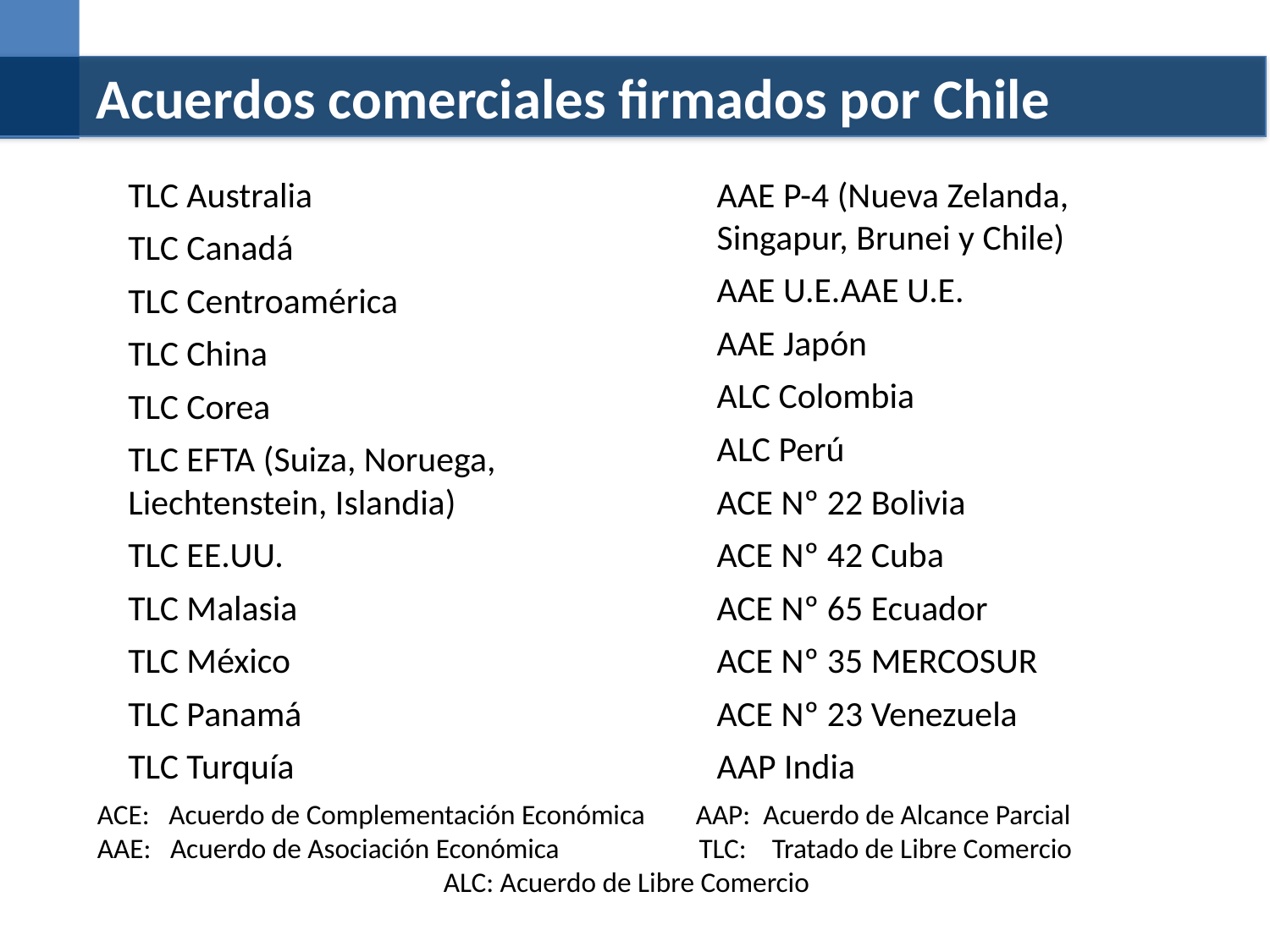

Acuerdos comerciales firmados por Chile
TLC Australia
TLC Canadá
TLC Centroamérica
TLC China
TLC Corea
TLC EFTA (Suiza, Noruega,   	Liechtenstein, Islandia)
TLC EE.UU.
TLC Malasia
TLC México
TLC Panamá
TLC Turquía
AAE P-4 (Nueva Zelanda,       Singapur, Brunei y Chile)
AAE U.E.AAE U.E.
AAE Japón
ALC Colombia
ALC Perú
ACE Nº 22 Bolivia
ACE Nº 42 Cuba
ACE Nº 65 Ecuador
ACE Nº 35 MERCOSUR
ACE Nº 23 Venezuela
AAP India
ACE:   Acuerdo de Complementación Económica        AAP:  Acuerdo de Alcance Parcial
AAE:   Acuerdo de Asociación Económica                      TLC:    Tratado de Libre Comercio
ALC: Acuerdo de Libre Comercio